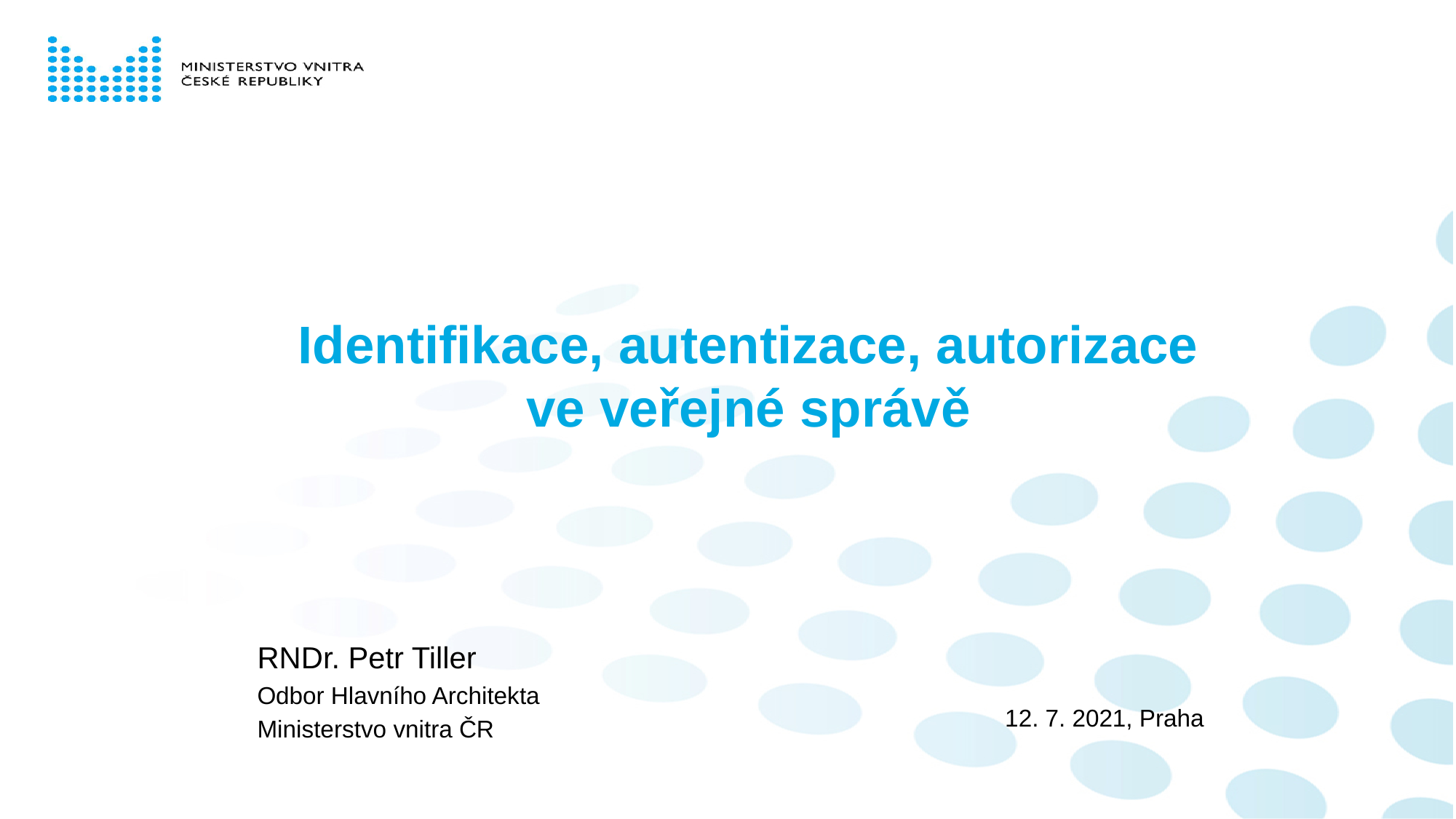

# Identifikace, autentizace, autorizace ve veřejné správě
RNDr. Petr Tiller
Odbor Hlavního Architekta
Ministerstvo vnitra ČR
12. 7. 2021, Praha